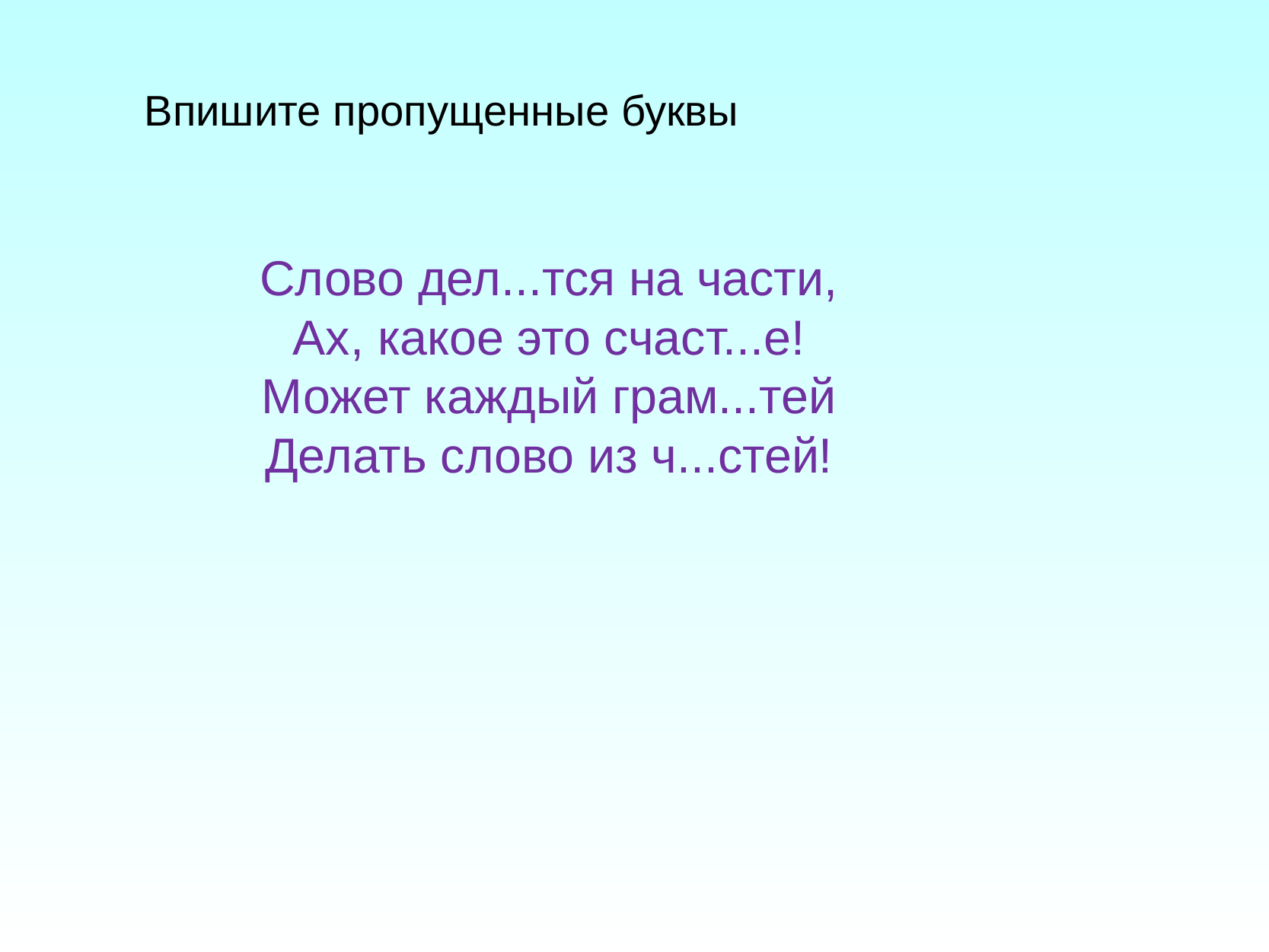

Впишите пропущенные буквы
Слово дел...тся на части,
Ах, какое это счаст...е!
Может каждый грам...тей
Делать слово из ч...стей!